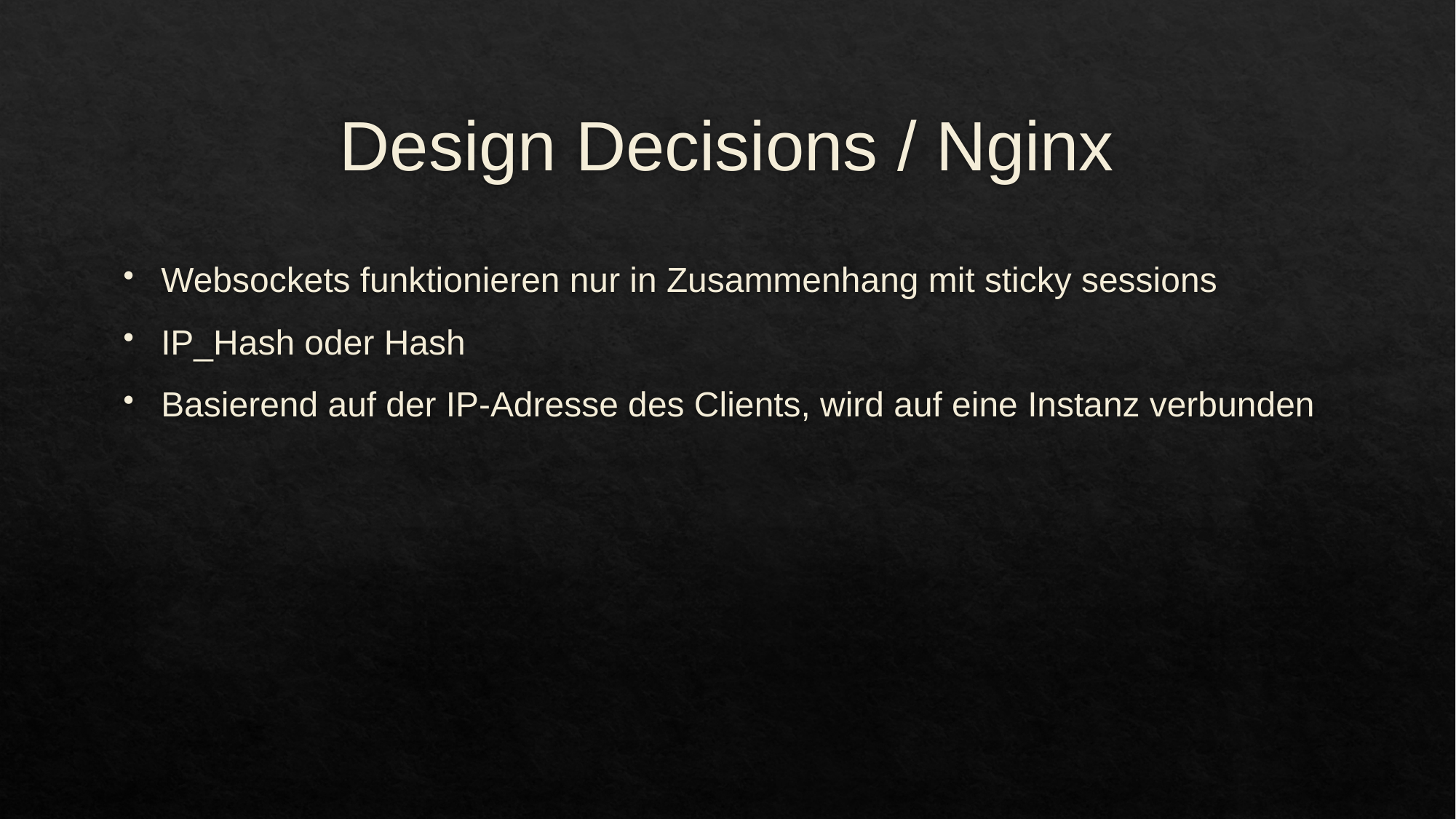

# Design Decisions / Nginx
Websockets funktionieren nur in Zusammenhang mit sticky sessions
IP_Hash oder Hash
Basierend auf der IP-Adresse des Clients, wird auf eine Instanz verbunden